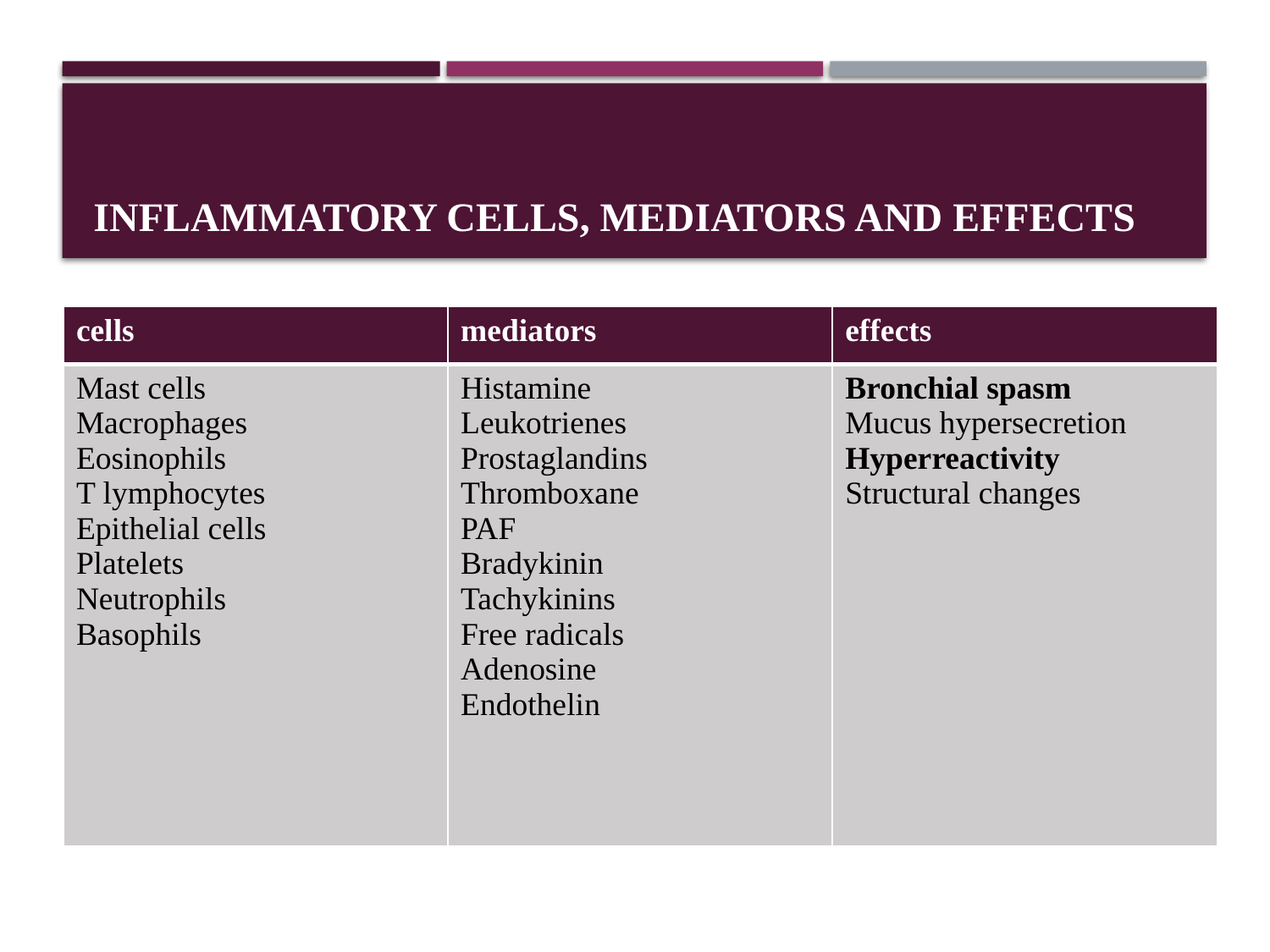

# Inflammatory cells, mediators and effects
| cells | mediators | effects |
| --- | --- | --- |
| Mast cells Macrophages Eosinophils T lymphocytes Epithelial cells Platelets Neutrophils Basophils | Histamine Leukotrienes Prostaglandins Thromboxane PAF Bradykinin Tachykinins Free radicals Adenosine Endothelin | Bronchial spasm Mucus hypersecretion Hyperreactivity Structural changes |